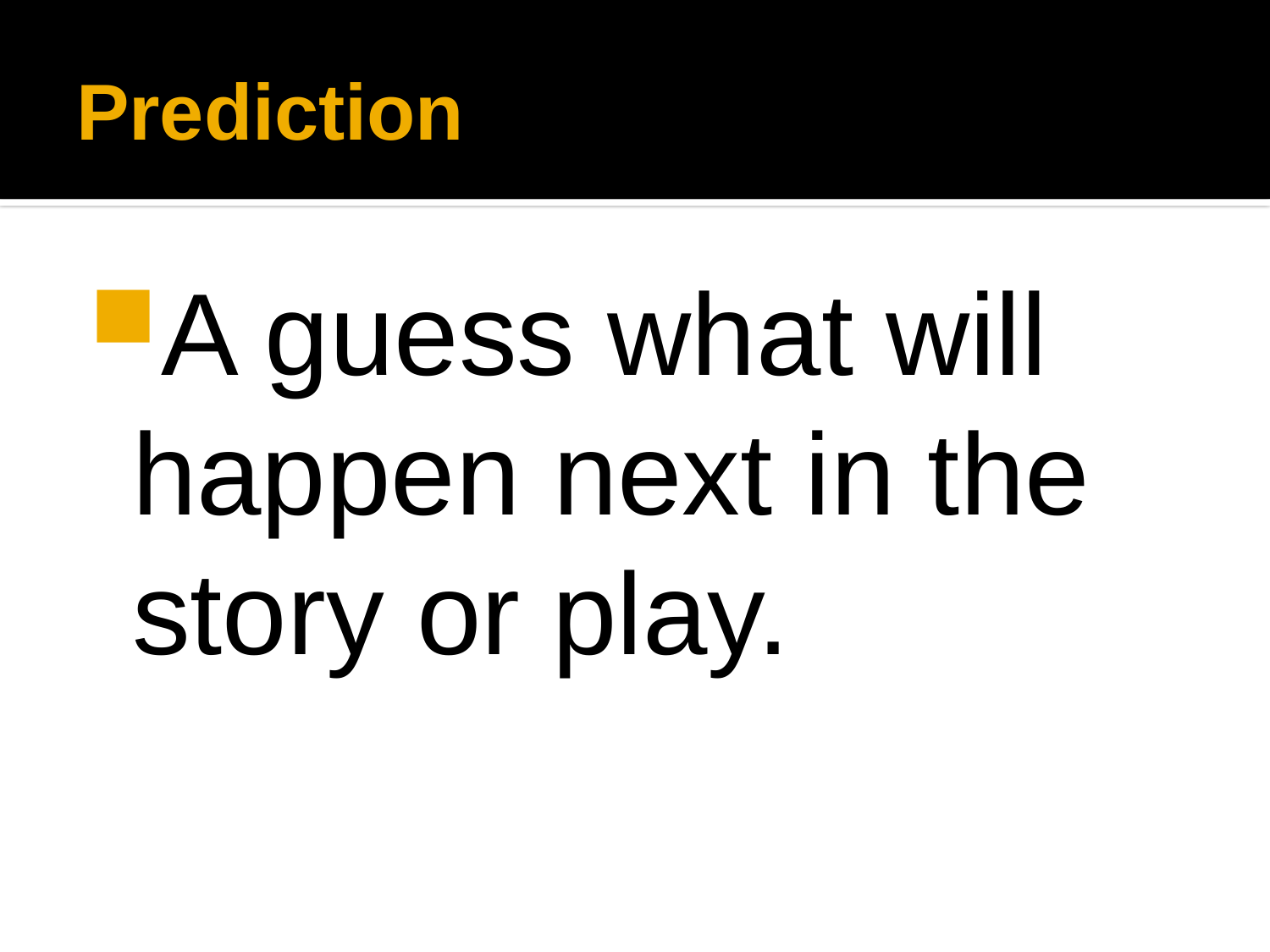

# Prediction
A guess what will happen next in the story or play.